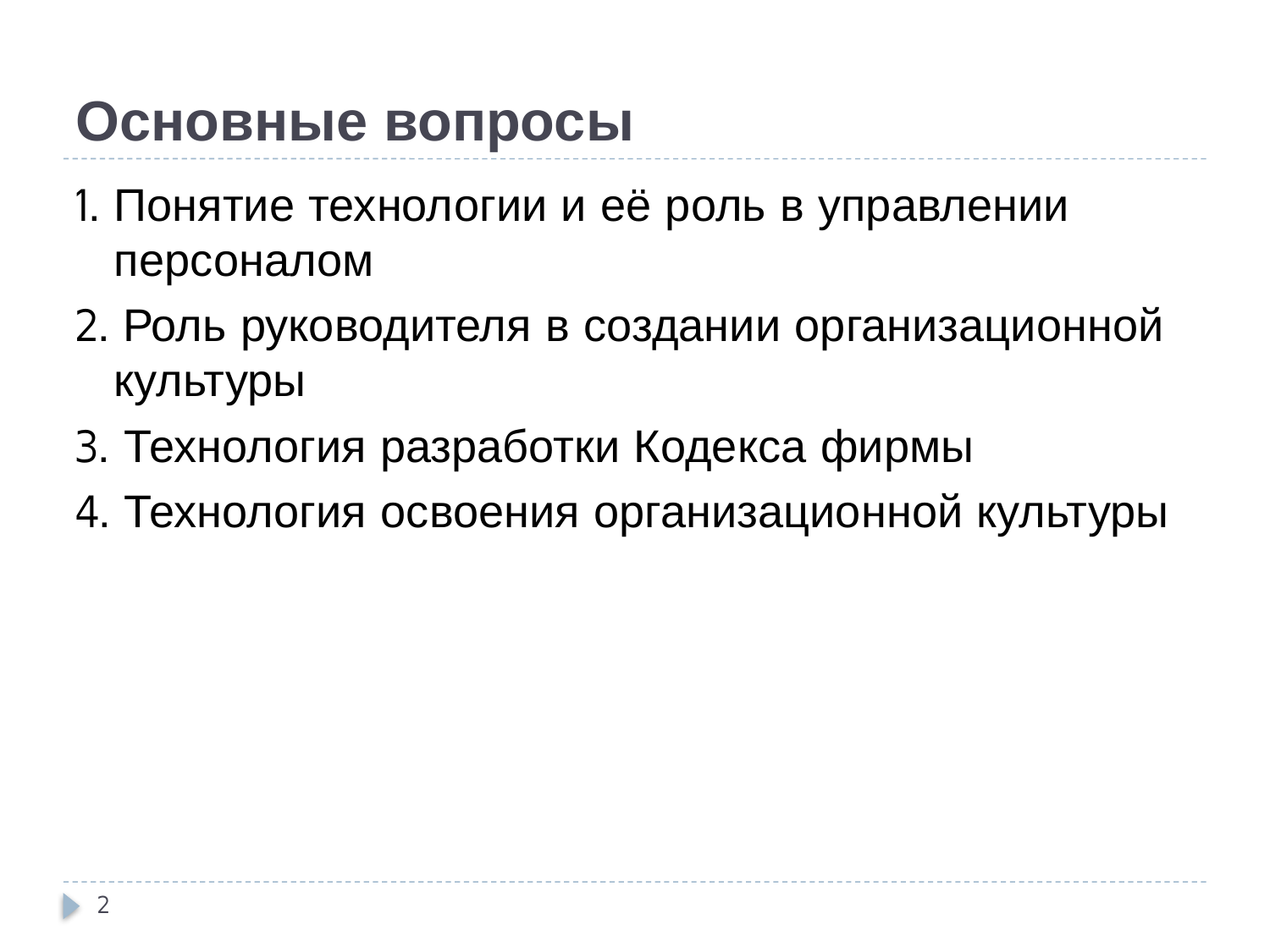

# Основные вопросы
1. Понятие технологии и её роль в управлении персоналом
2. Роль руководителя в создании организационной культуры
3. Технология разработки Кодекса фирмы
4. Технология освоения организационной культуры
2